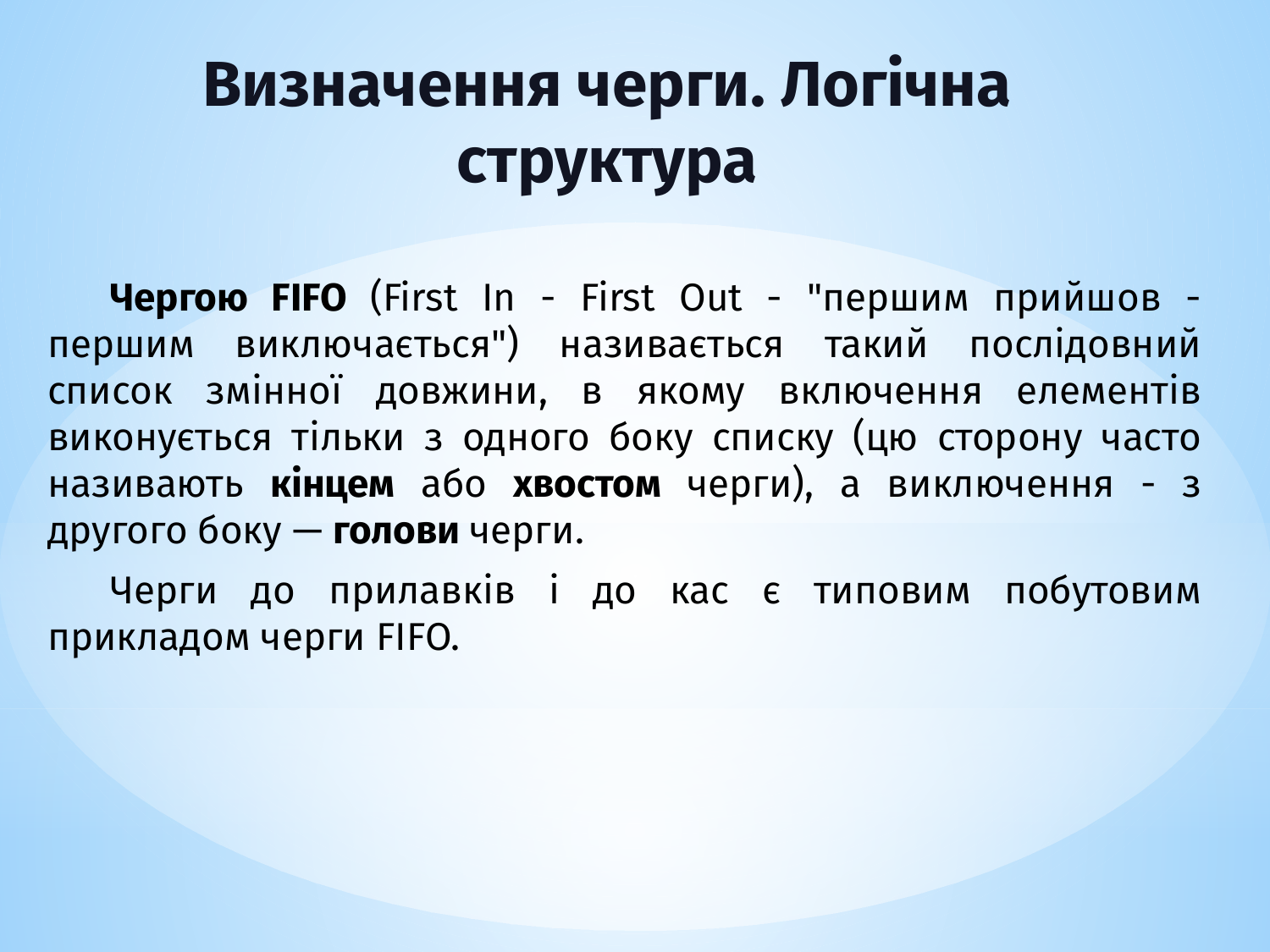

Визначення черги. Логічна структура
Чергою FIFO (First In - First Out - "першим прийшов - першим виключається") називається такий послідовний список змінної довжини, в якому включення елементів виконується тільки з одного боку списку (цю сторону часто називають кінцем або хвостом черги), а виключення - з другого боку — голови черги.
Черги до прилавків і до кас є типовим побутовим прикладом черги FIFO.